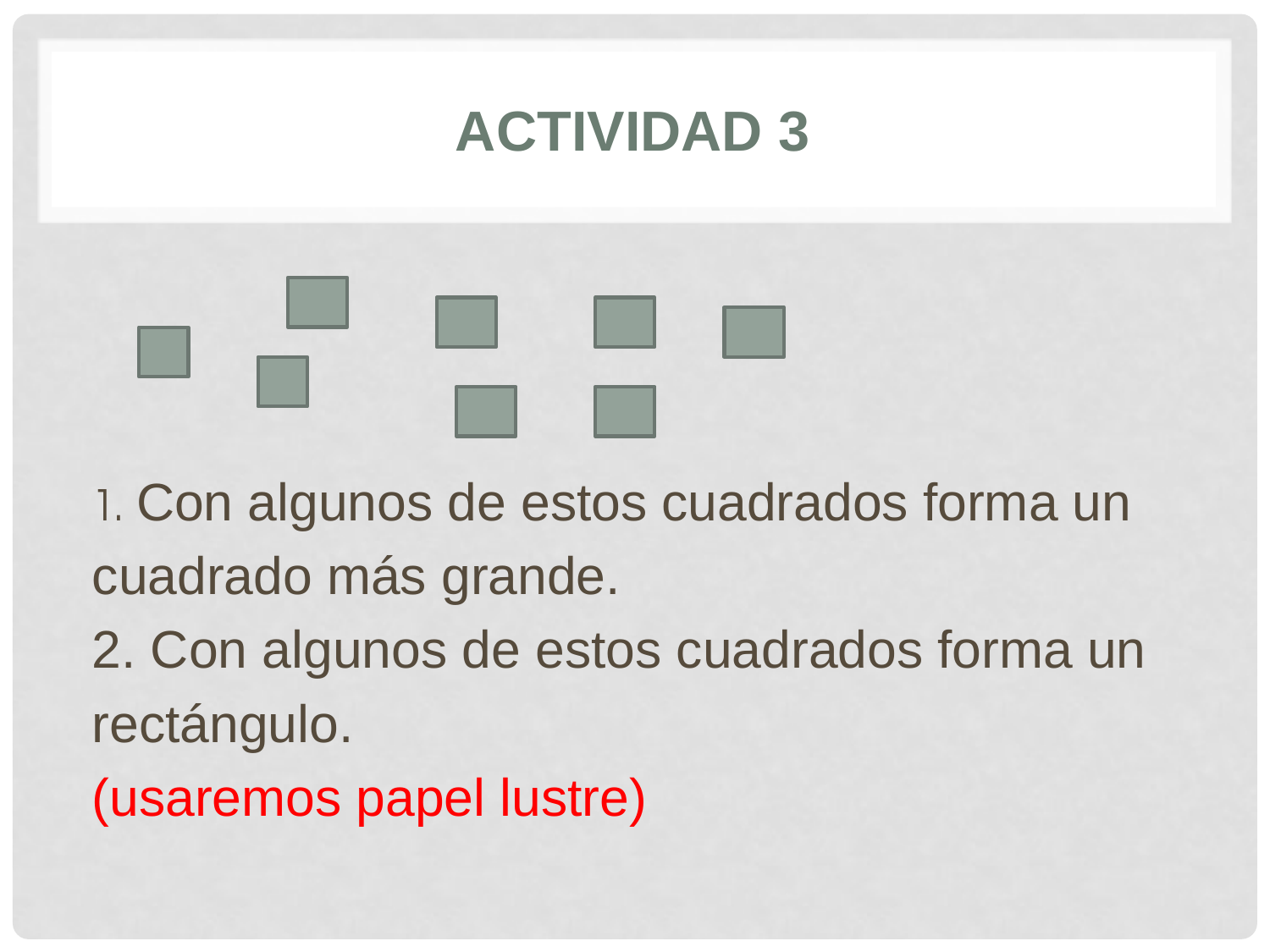

# Actividad 3

1. Con algunos de estos cuadrados forma un
cuadrado más grande.
2. Con algunos de estos cuadrados forma un
rectángulo.
(usaremos papel lustre)